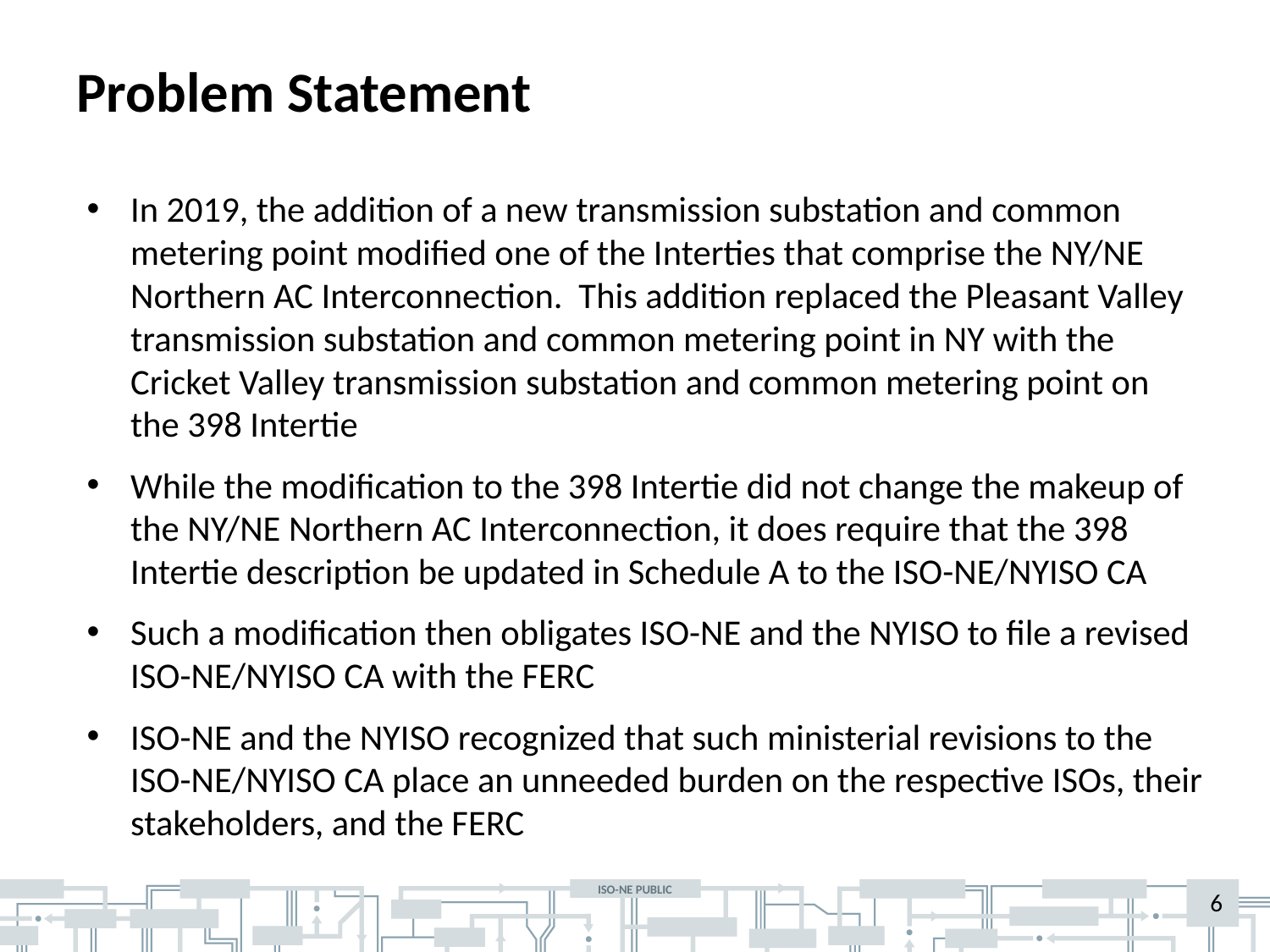

# Problem Statement
In 2019, the addition of a new transmission substation and common metering point modified one of the Interties that comprise the NY/NE Northern AC Interconnection.  This addition replaced the Pleasant Valley transmission substation and common metering point in NY with the Cricket Valley transmission substation and common metering point on the 398 Intertie
While the modification to the 398 Intertie did not change the makeup of the NY/NE Northern AC Interconnection, it does require that the 398 Intertie description be updated in Schedule A to the ISO-NE/NYISO CA
Such a modification then obligates ISO-NE and the NYISO to file a revised ISO-NE/NYISO CA with the FERC
ISO-NE and the NYISO recognized that such ministerial revisions to the ISO-NE/NYISO CA place an unneeded burden on the respective ISOs, their stakeholders, and the FERC

6